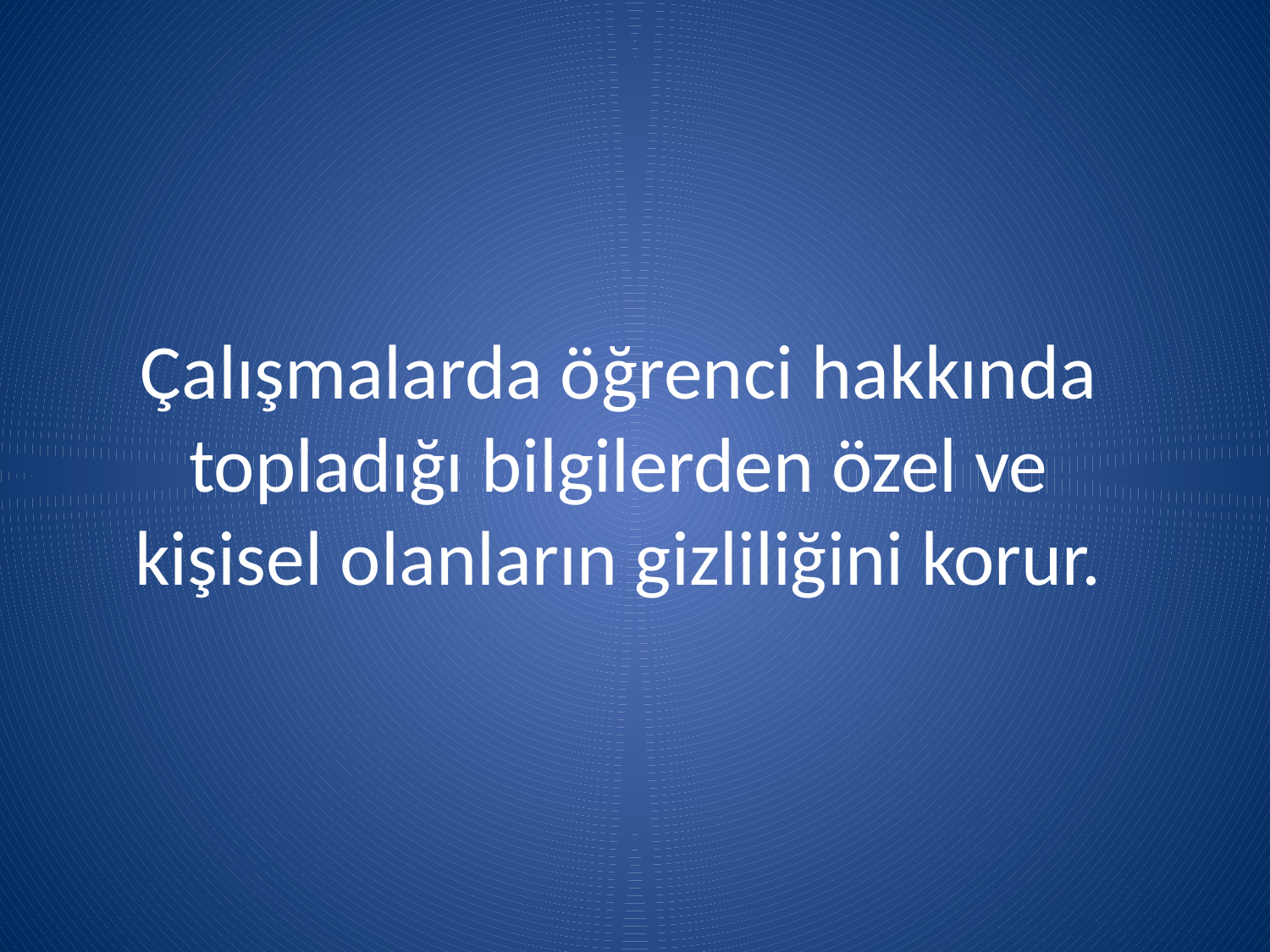

# Çalışmalarda öğrenci hakkında topladığı bilgilerden özel ve kişisel olanların gizliliğini korur.